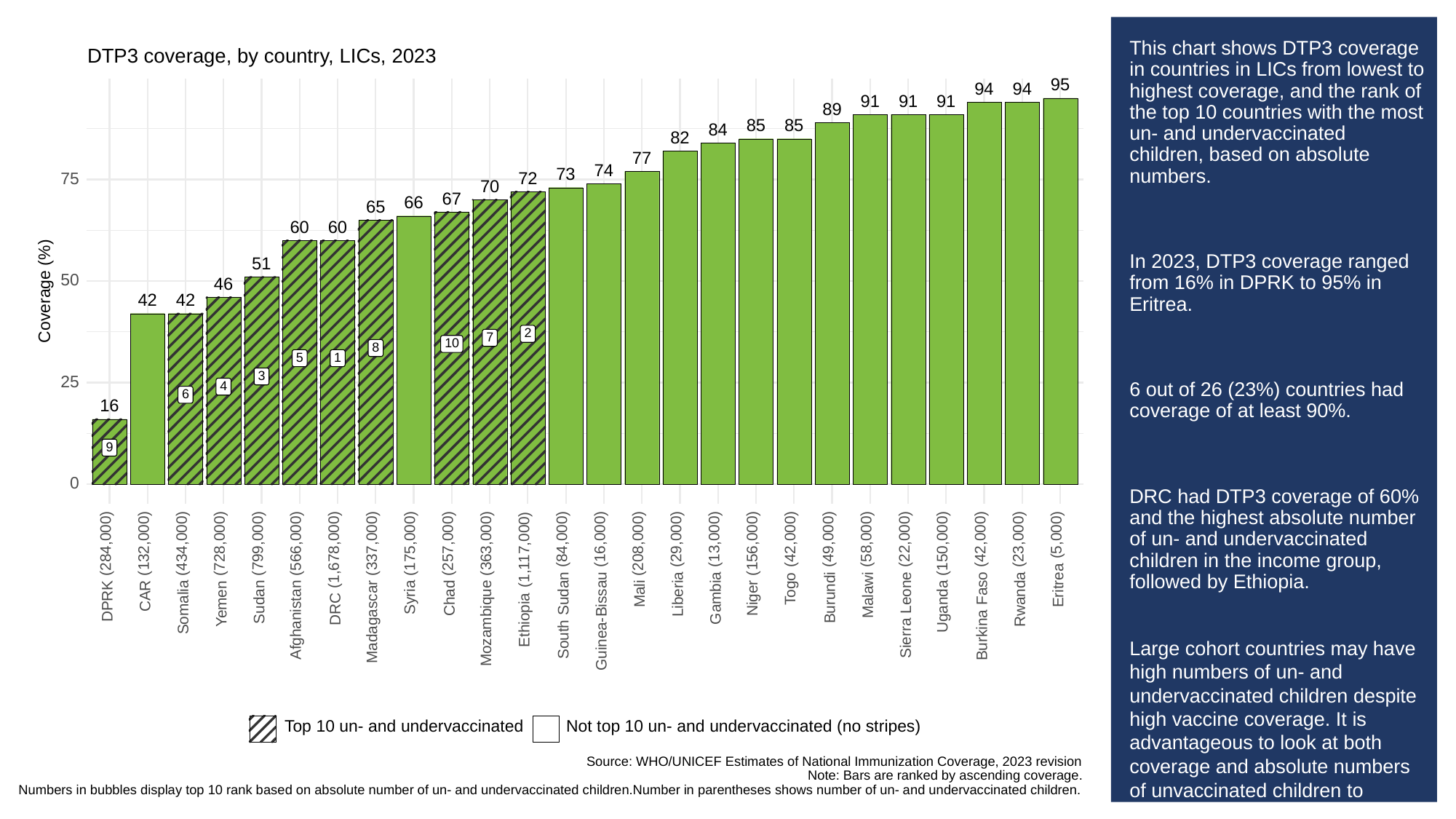

# This chart shows DTP3 coverage in countries in LICs from lowest to highest coverage, and the rank of the top 10 countries with the most un- and undervaccinated children, based on absolute numbers.

In 2023, DTP3 coverage ranged from 16% in DPRK to 95% in Eritrea.

6 out of 26 (23%) countries had coverage of at least 90%.

DRC had DTP3 coverage of 60% and the highest absolute number of un- and undervaccinated children in the income group, followed by Ethiopia.

Large cohort countries may have high numbers of un- and undervaccinated children despite high vaccine coverage. It is advantageous to look at both coverage and absolute numbers of unvaccinated children to ensure vulnerable countries with small birth cohorts are not missed.

DTP3 coverage, by country, LICs, 2023

95
94
94
91
91
91

89

85
85

84

82

77
74
73

72
75

70

67
66

65

60
60

51

50

46

Coverage (%)

42
42

2

7

10

8

1
5

3

25

4

6

16

9

0

(5,000)
(84,000)
(16,000)
(29,000)
(13,000)
(42,000)
(49,000)
(58,000)
(22,000)
(42,000)
(23,000)
(284,000)
(132,000)
(434,000)
(728,000)
(799,000)
(566,000)
(337,000)
(175,000)
(257,000)
(363,000)
(208,000)
(156,000)
(150,000)
(1,678,000)
(1,117,000)
Eritrea
Togo
Faso
Leone
Sudan
Mali
Liberia
Malawi
Syria
CAR
Niger
Burundi
Gambia
Chad
Rwanda
DPRK
Sudan
Yemen
Uganda
Somalia
DRC
Afghanistan
Ethiopia
Madagascar
Guinea-Bissau
Mozambique
Burkina
Sierra
South

Not top 10 un- and undervaccinated (no stripes)
Top 10 un- and undervaccinated

Source: WHO/UNICEF Estimates of National Immunization Coverage, 2023 revision
Note: Bars are ranked by ascending coverage.
Numbers in bubbles display top 10 rank based on absolute number of un- and undervaccinated children.Number in parentheses shows number of un- and undervaccinated children.